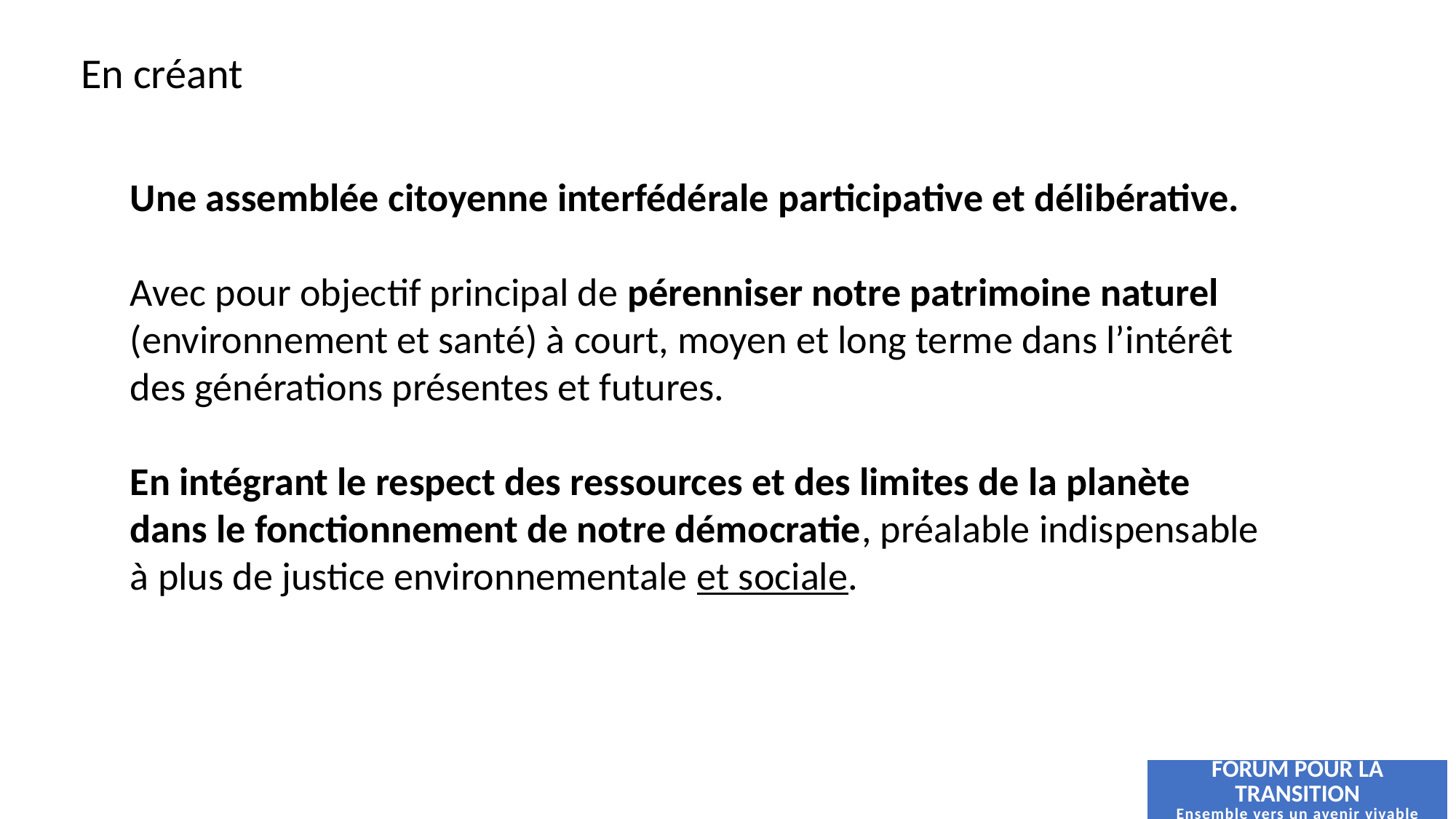

En créant

Une assemblée citoyenne interfédérale participative et délibérative.

Avec pour objectif principal de pérenniser notre patrimoine naturel (environnement et santé) à court, moyen et long terme dans l’intérêt des générations présentes et futures.

En intégrant le respect des ressources et des limites de la planète dans le fonctionnement de notre démocratie, préalable indispensable à plus de justice environnementale et sociale.